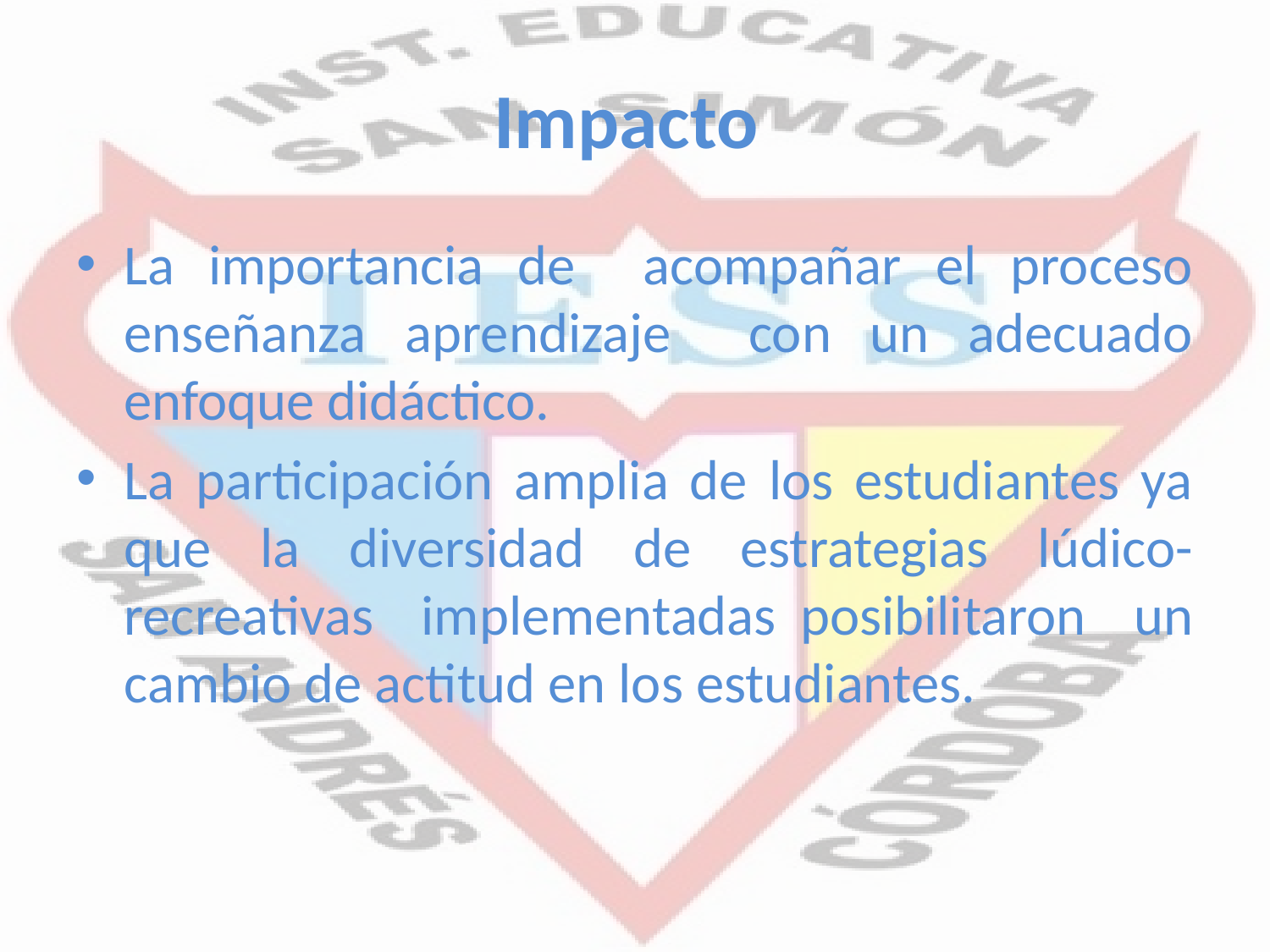

# Impacto
La importancia de  acompañar el proceso enseñanza aprendizaje  con un adecuado enfoque didáctico.
La participación amplia de los estudiantes ya que la diversidad de estrategias lúdico- recreativas  implementadas posibilitaron  un cambio de actitud en los estudiantes.